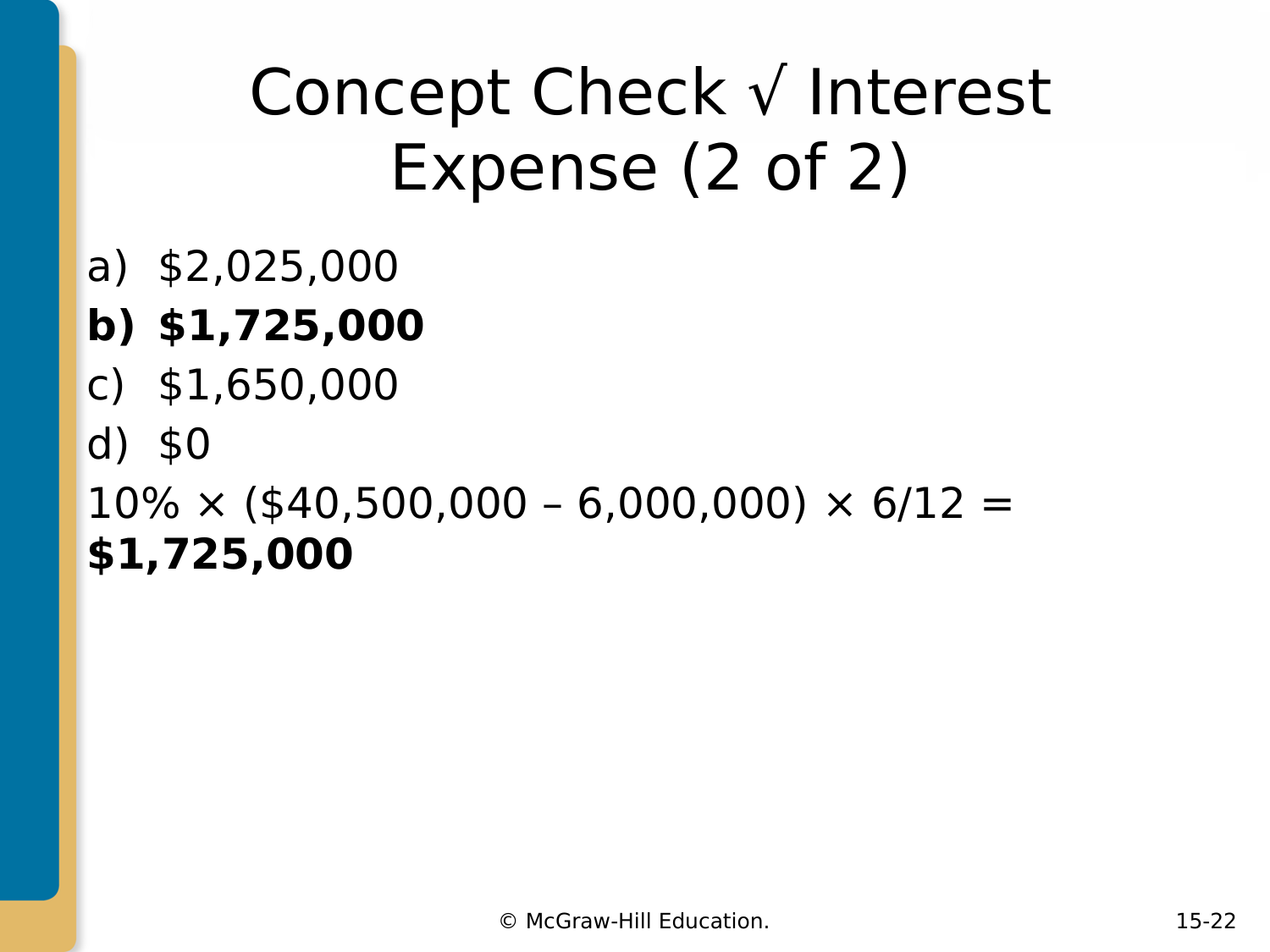

# Concept Check √ Interest Expense (2 of 2)
$2,025,000
$1,725,000
$1,650,000
$0
10% × ($40,500,000 – 6,000,000) × 6/12 = $1,725,000